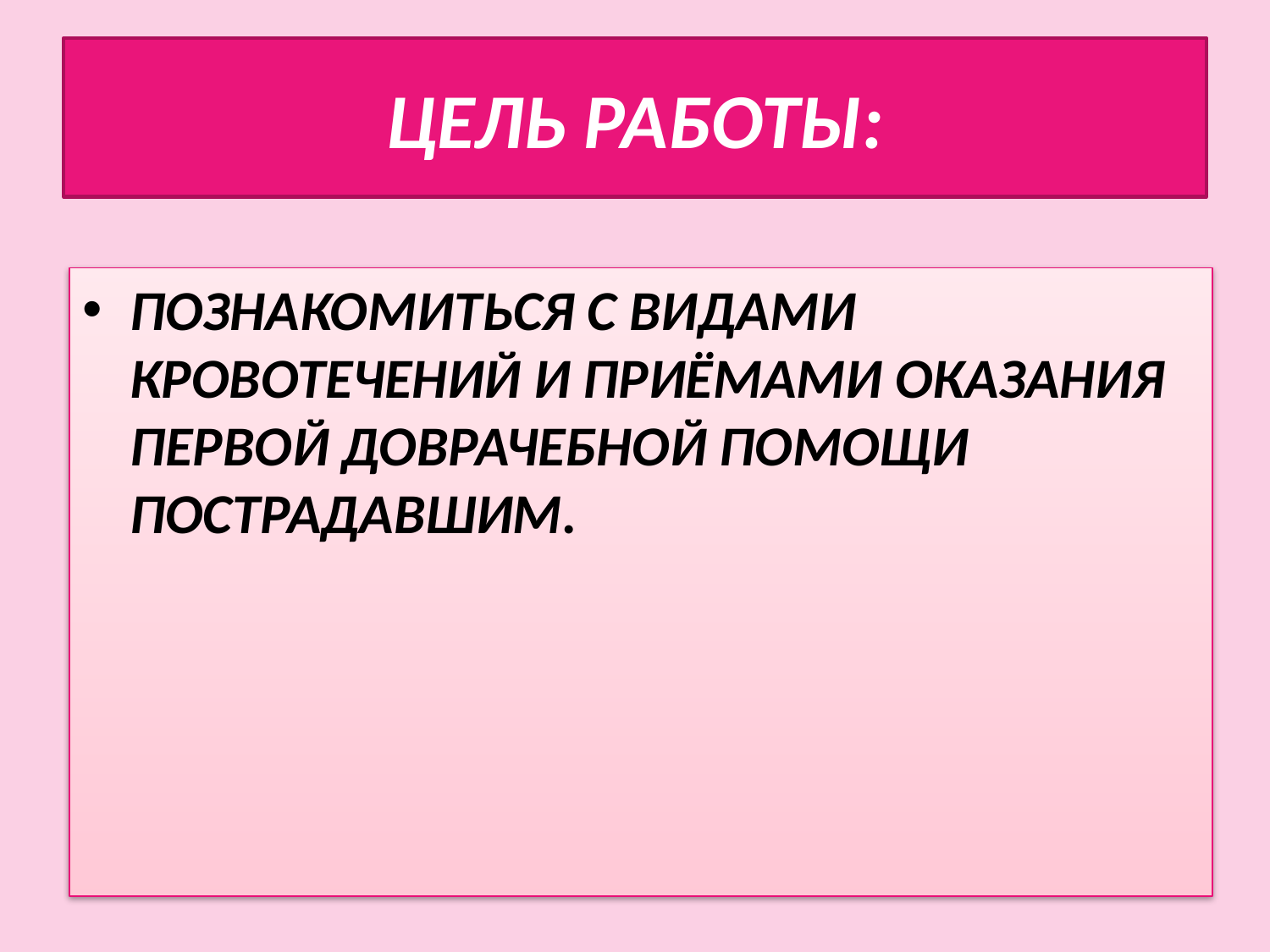

# ЦЕЛЬ РАБОТЫ:
ПОЗНАКОМИТЬСЯ С ВИДАМИ КРОВОТЕЧЕНИЙ И ПРИЁМАМИ ОКАЗАНИЯ ПЕРВОЙ ДОВРАЧЕБНОЙ ПОМОЩИ ПОСТРАДАВШИМ.